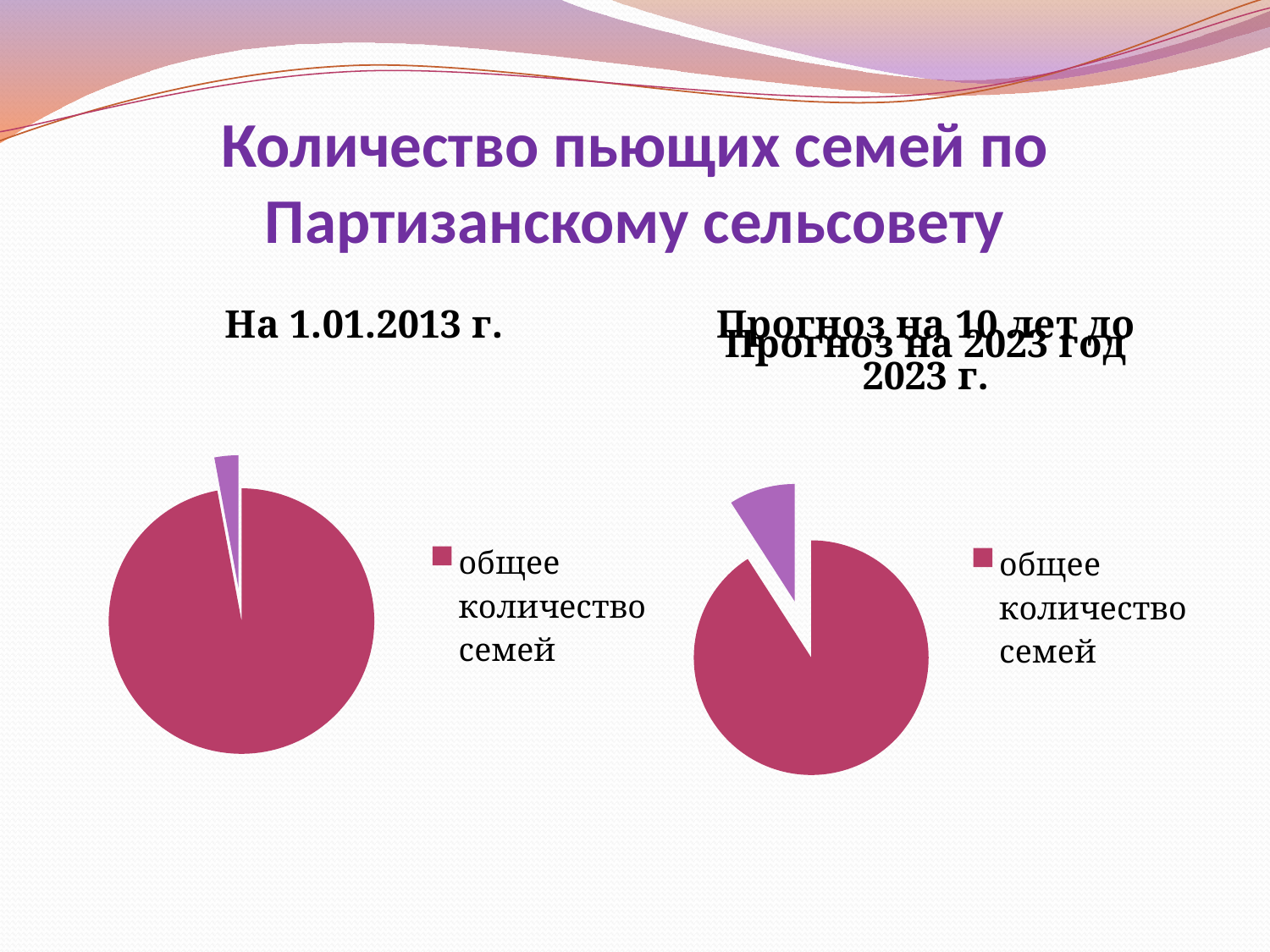

# Количество пьющих семей по Партизанскому сельсовету

### Chart: На 1.01.2013 г.

| Category | Продажи |
|---|---|
| общее количество семей | 799.0 |
| пьющие семьи (на учете) | 24.0 |
|   | 0.0 |
|   | 0.0 |

[unsupported chart]

### Chart: Прогноз на 2023 год

| Category | Продажи |
|---|---|
| общее количество семей | 799.0 |
| кол-во пьющих семей | 80.0 |
|   | 0.0 |
|   | 0.0 |